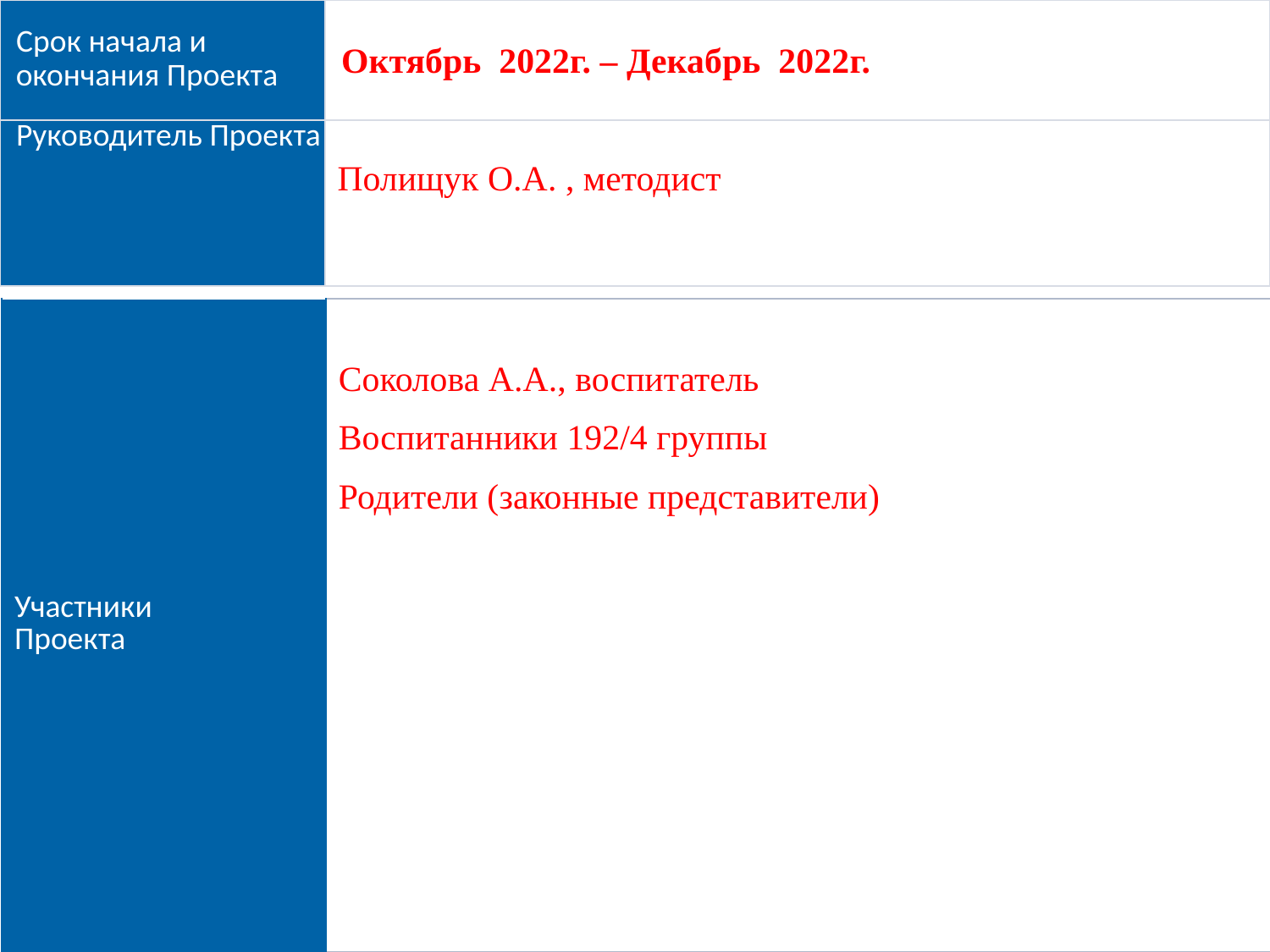

| Срок начала и окончания Проекта | Октябрь 2022г. – Декабрь 2022г. |
| --- | --- |
| Руководитель Проекта | Полищук О.А. , методист |
| Участники Проекта | Соколова А.А., воспитатель Воспитанники 192/4 группы Родители (законные представители) |
| --- | --- |
2